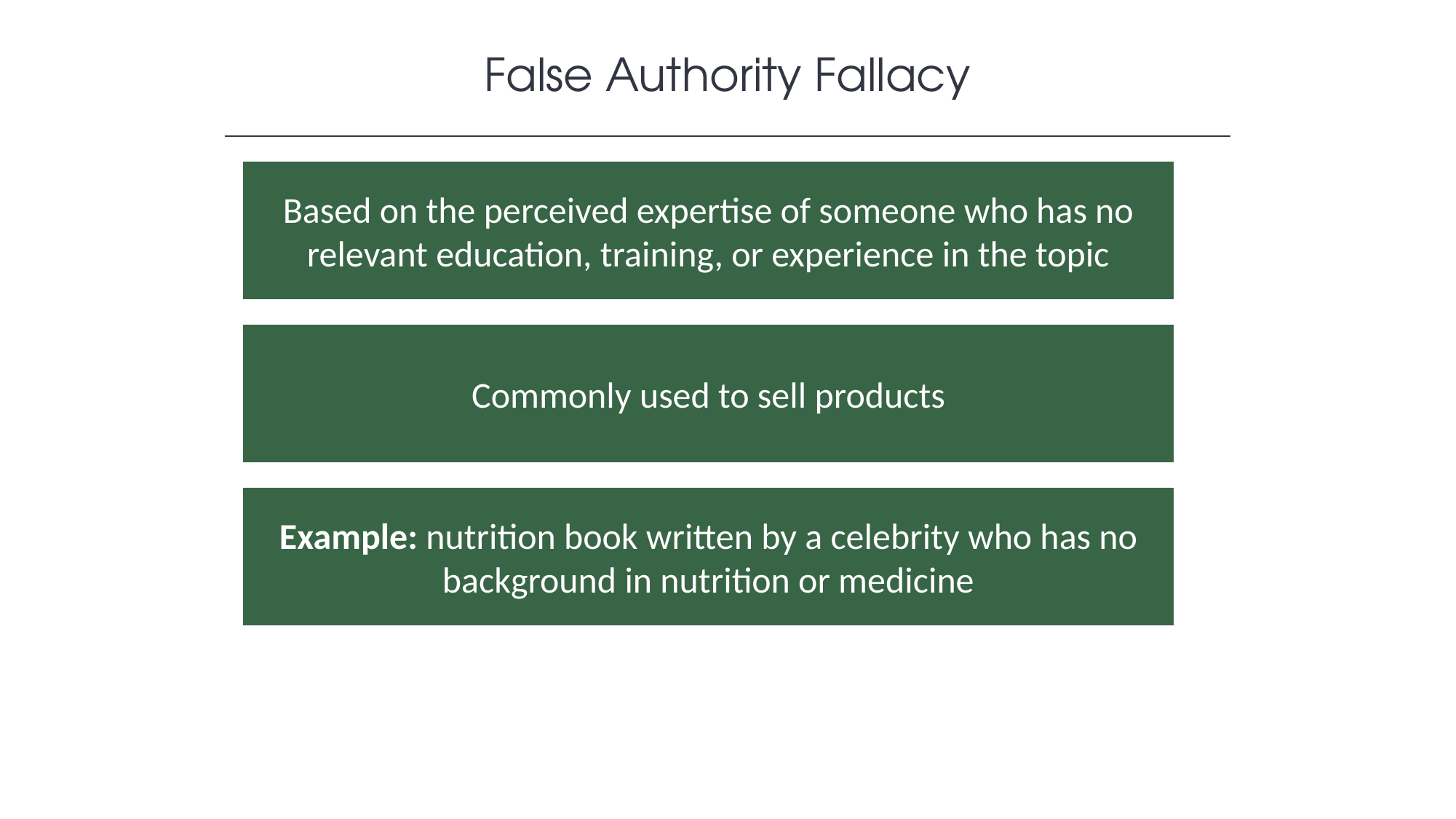

False Authority Fallacy
HAWKES LEARNING

Based on the perceived expertise of someone who has no relevant education, training, or experience in the topic
Commonly used to sell products
Example: nutrition book written by a celebrity who has no background in nutrition or medicine